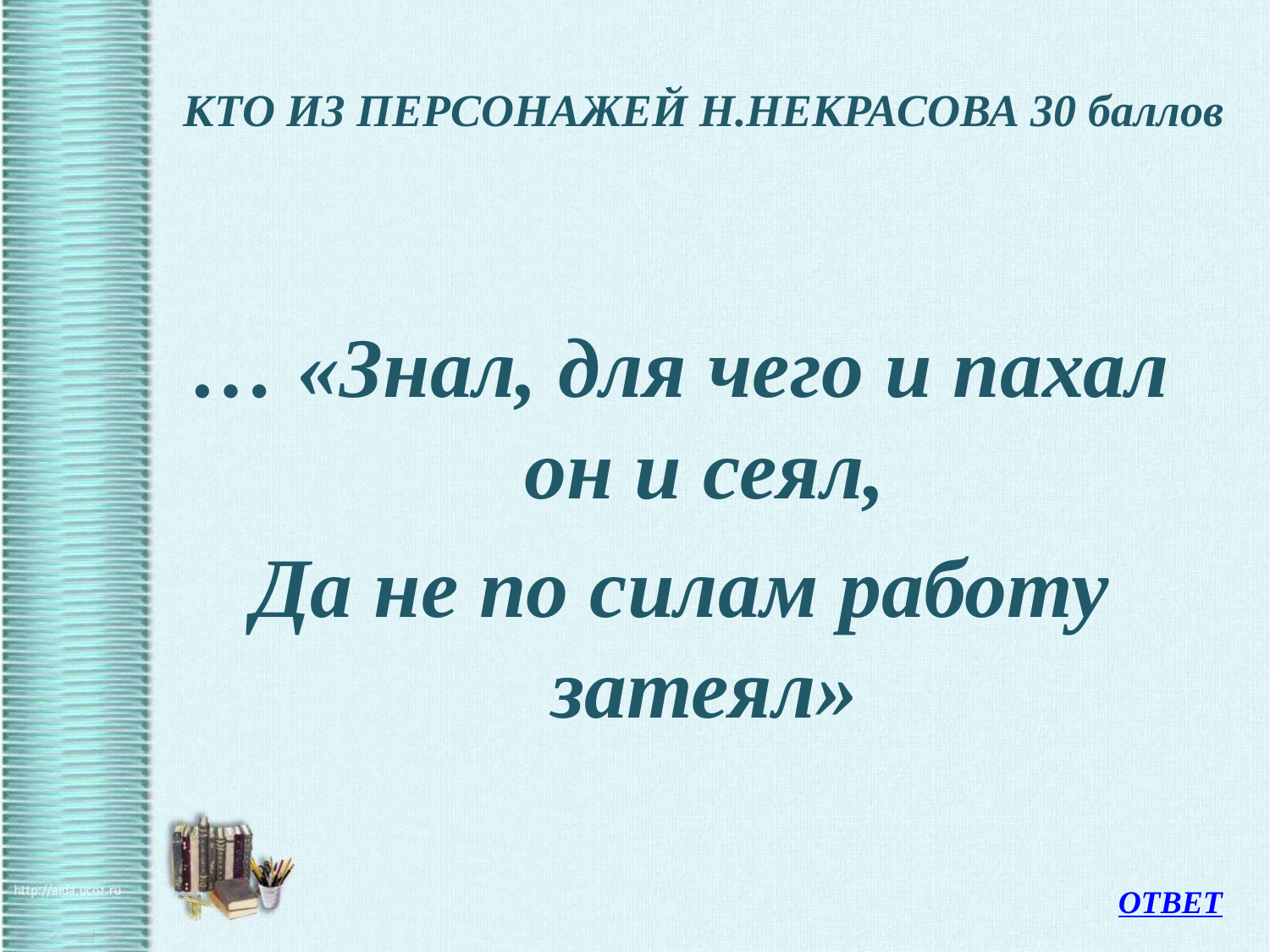

# КТО ИЗ ПЕРСОНАЖЕЙ Н.НЕКРАСОВА 30 баллов
… «Знал, для чего и пахал он и сеял,
Да не по силам работу затеял»
ОТВЕТ